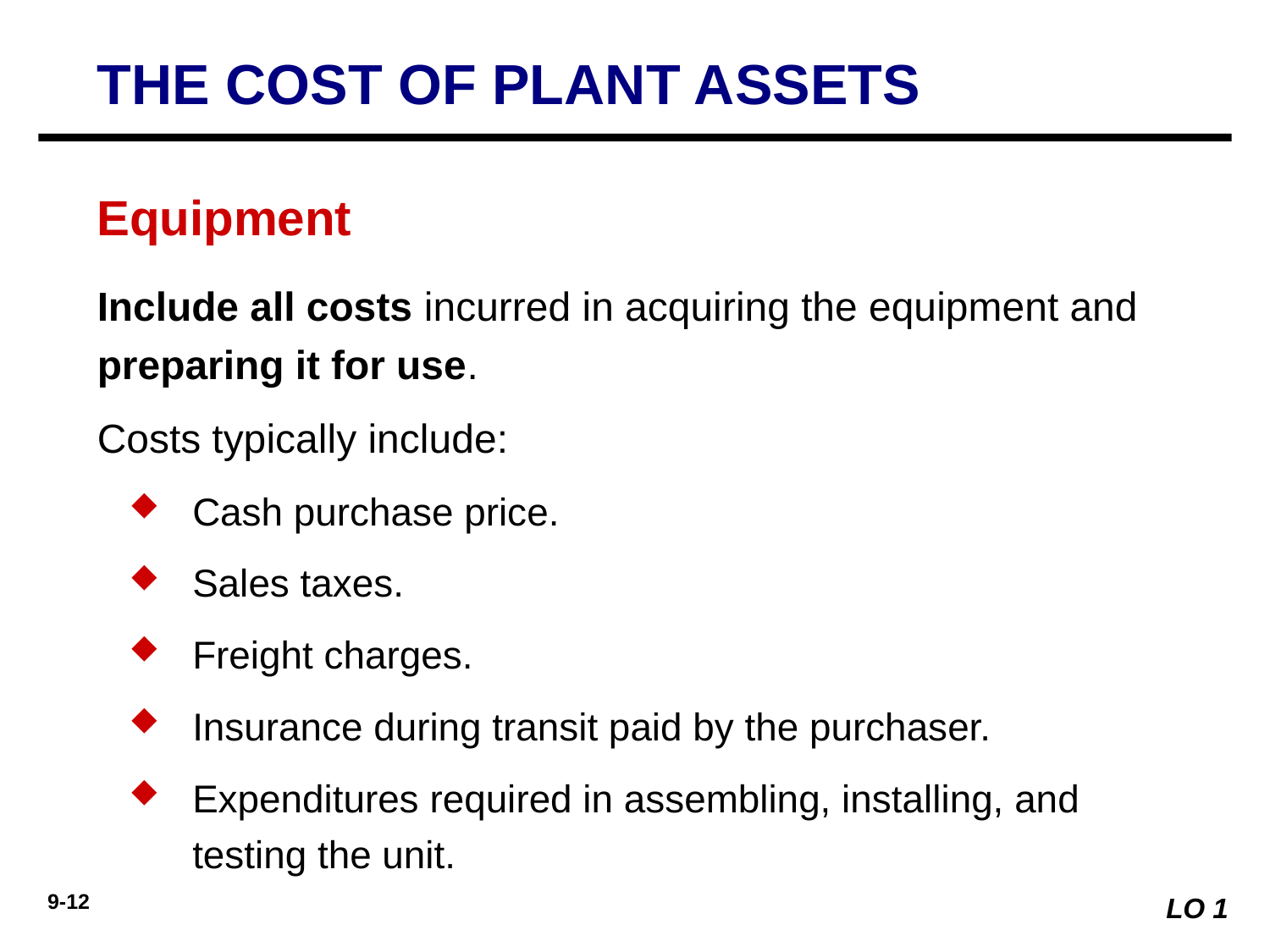

THE COST OF PLANT ASSETS

Equipment
Include all costs incurred in acquiring the equipment and preparing it for use.
Costs typically include:
Cash purchase price.
Sales taxes.
Freight charges.
Insurance during transit paid by the purchaser.
Expenditures required in assembling, installing, and testing the unit.
LO 1